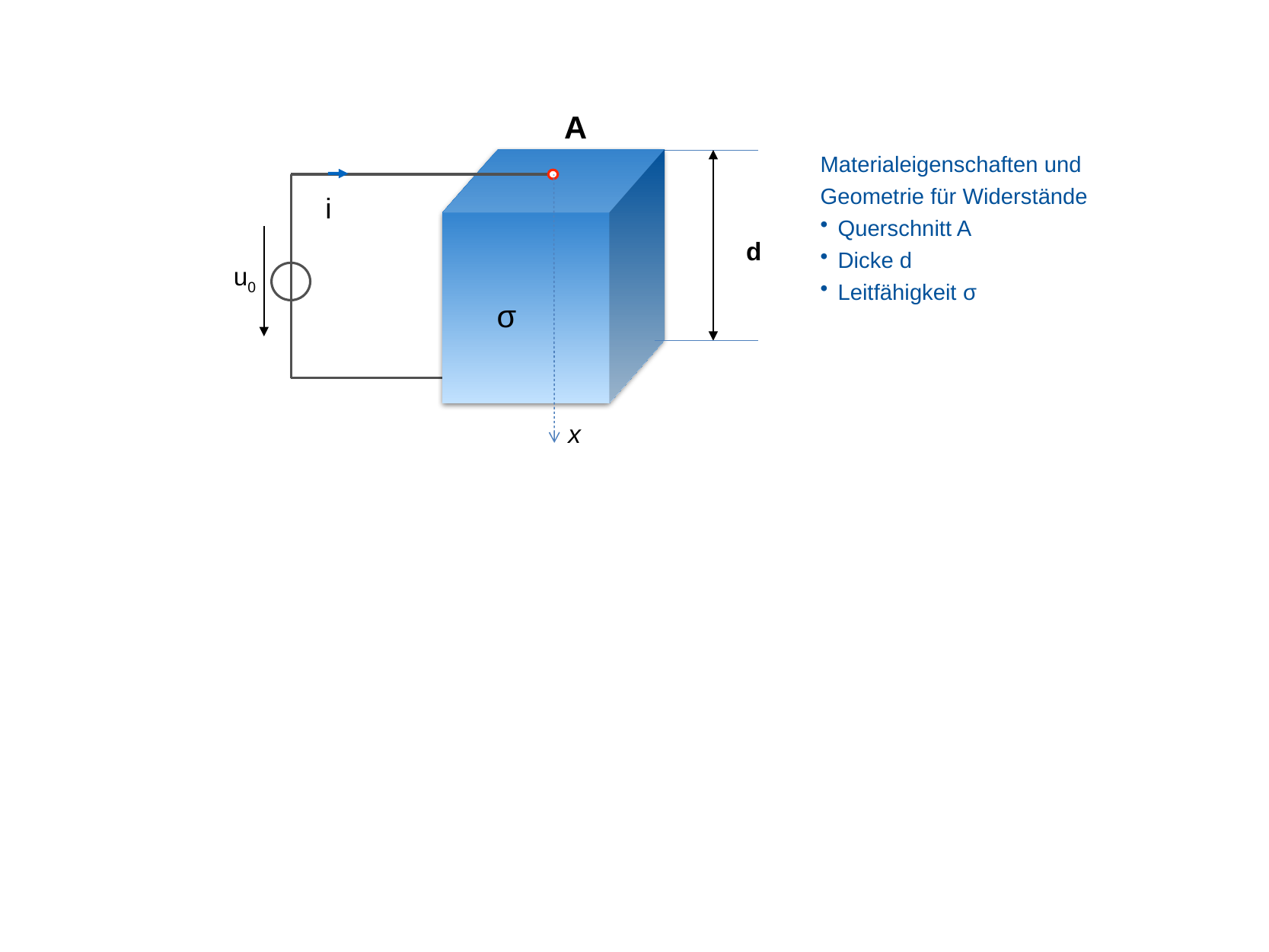

A
Materialeigenschaften und Geometrie für Widerstände
Querschnitt A
Dicke d
Leitfähigkeit σ

i

d
u0

σ

x